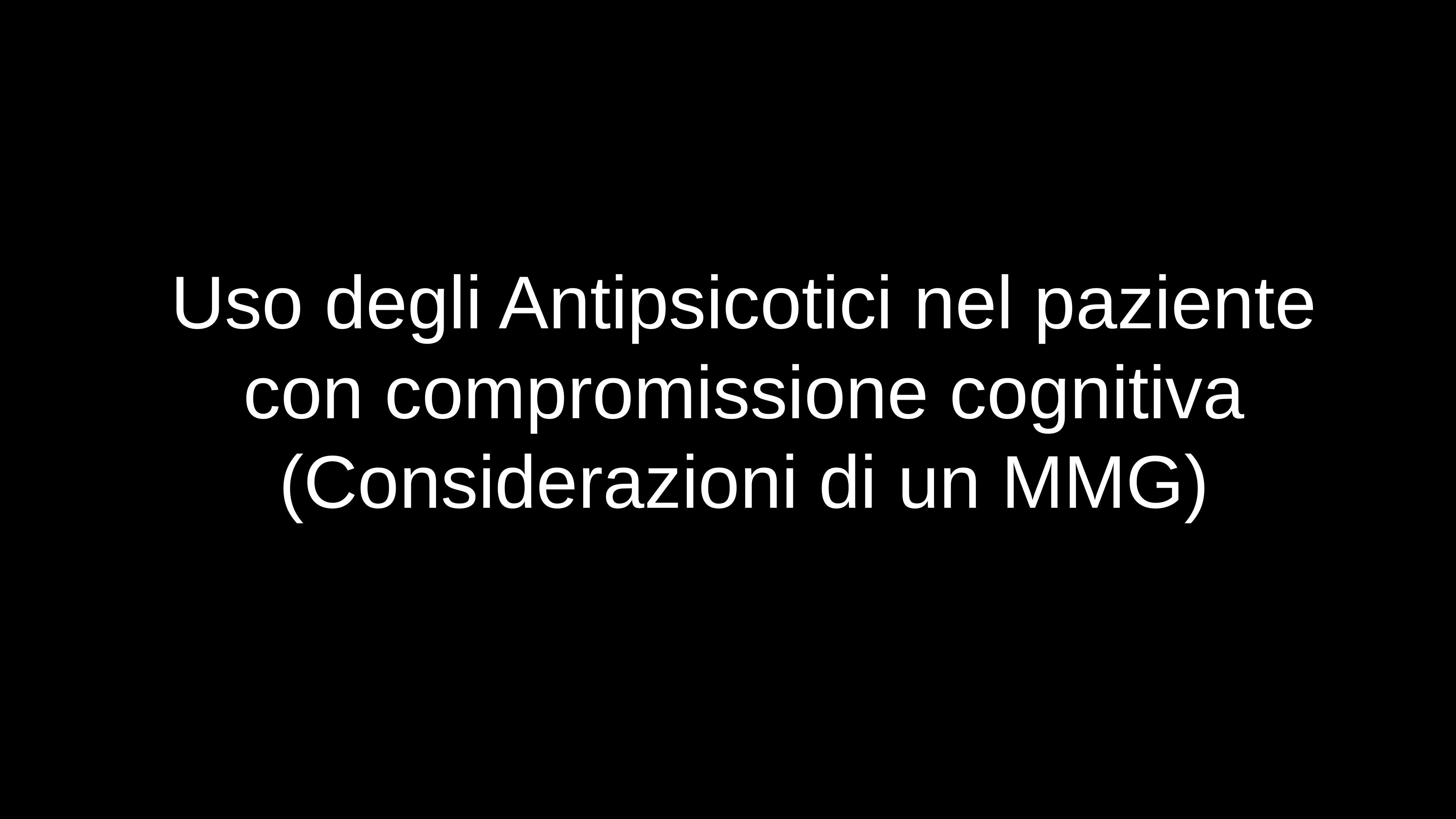

# Uso degli Antipsicotici nel paziente con compromissione cognitiva
(Considerazioni di un MMG)